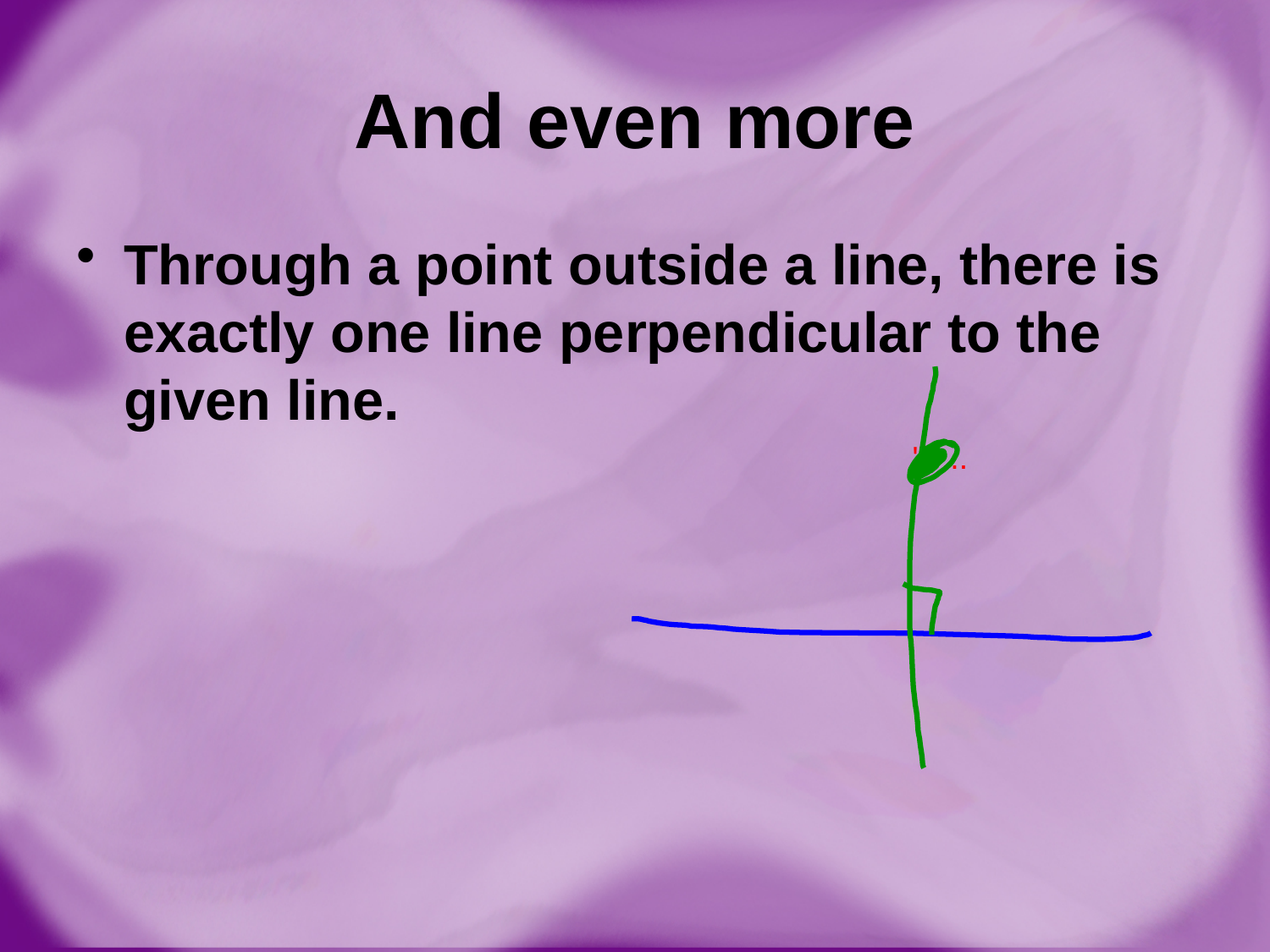

# And even more
Through a point outside a line, there is exactly one line perpendicular to the given line.

"l-...